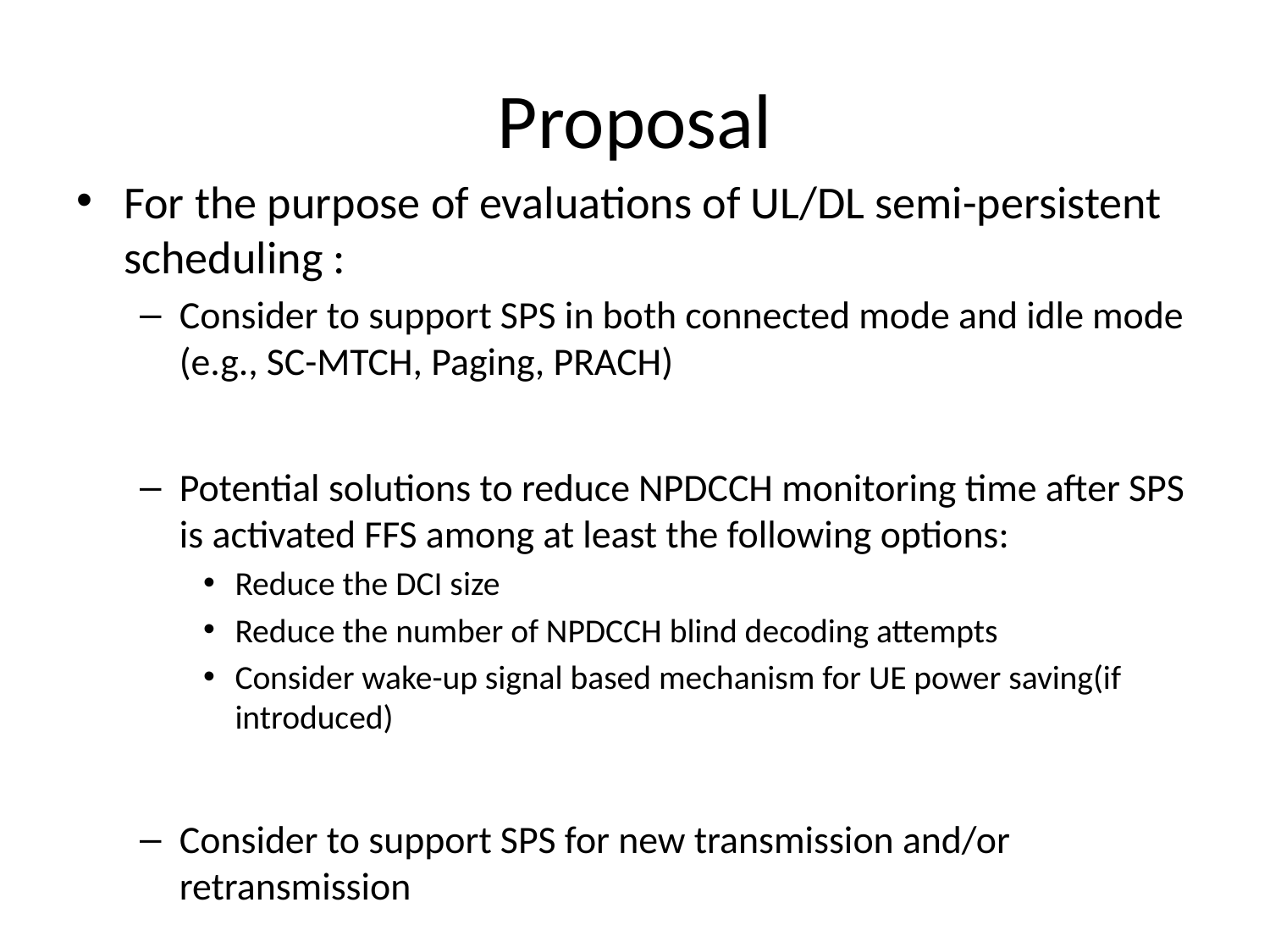

# Proposal
For the purpose of evaluations of UL/DL semi-persistent scheduling :
Consider to support SPS in both connected mode and idle mode (e.g., SC-MTCH, Paging, PRACH)

Potential solutions to reduce NPDCCH monitoring time after SPS is activated FFS among at least the following options:
Reduce the DCI size
Reduce the number of NPDCCH blind decoding attempts
Consider wake-up signal based mechanism for UE power saving(if introduced)

Consider to support SPS for new transmission and/or retransmission